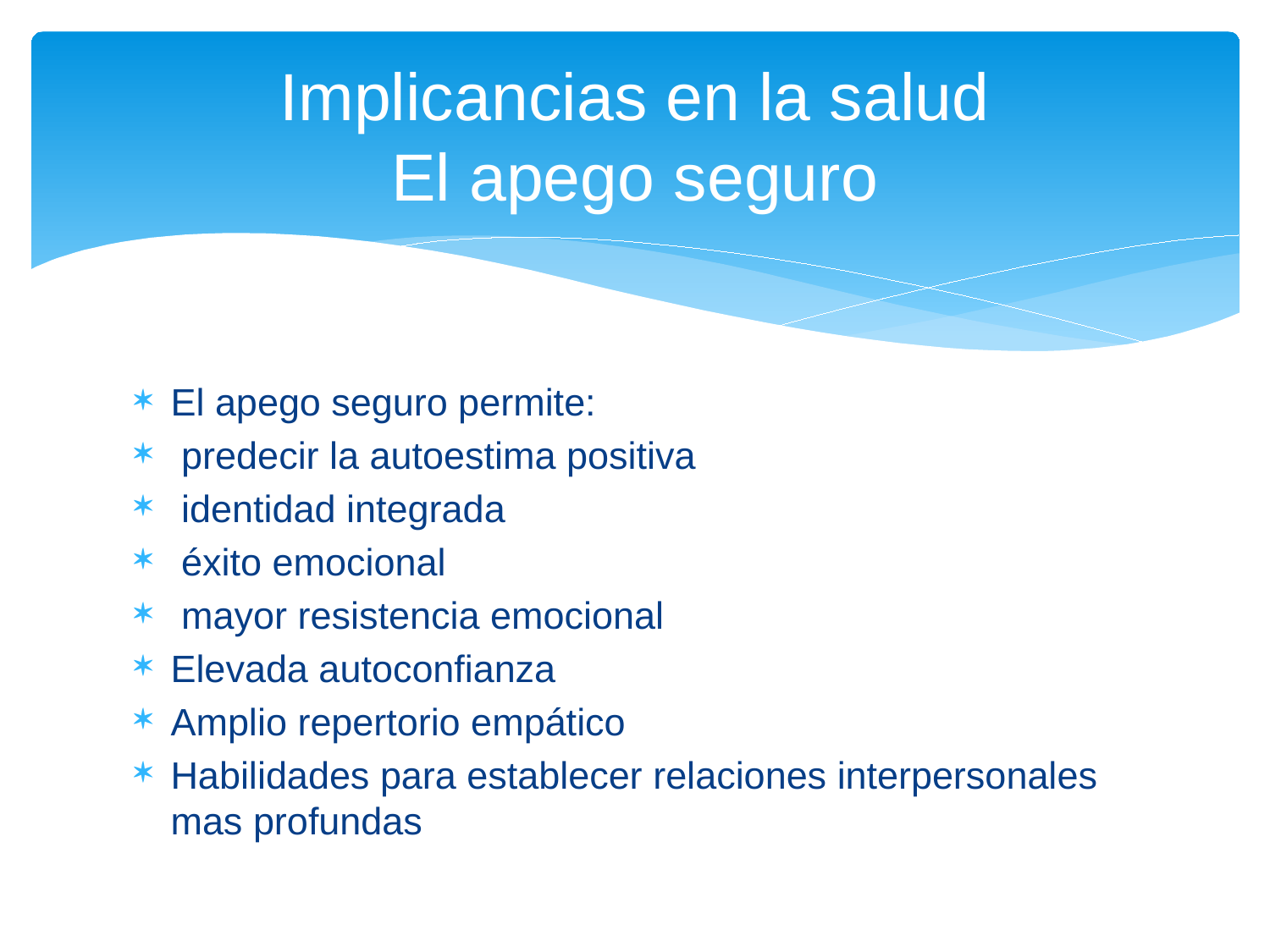

# Implicancias en la salud El apego seguro
El apego seguro permite:
 predecir la autoestima positiva
 identidad integrada
 éxito emocional
 mayor resistencia emocional
Elevada autoconfianza
Amplio repertorio empático
Habilidades para establecer relaciones interpersonales mas profundas